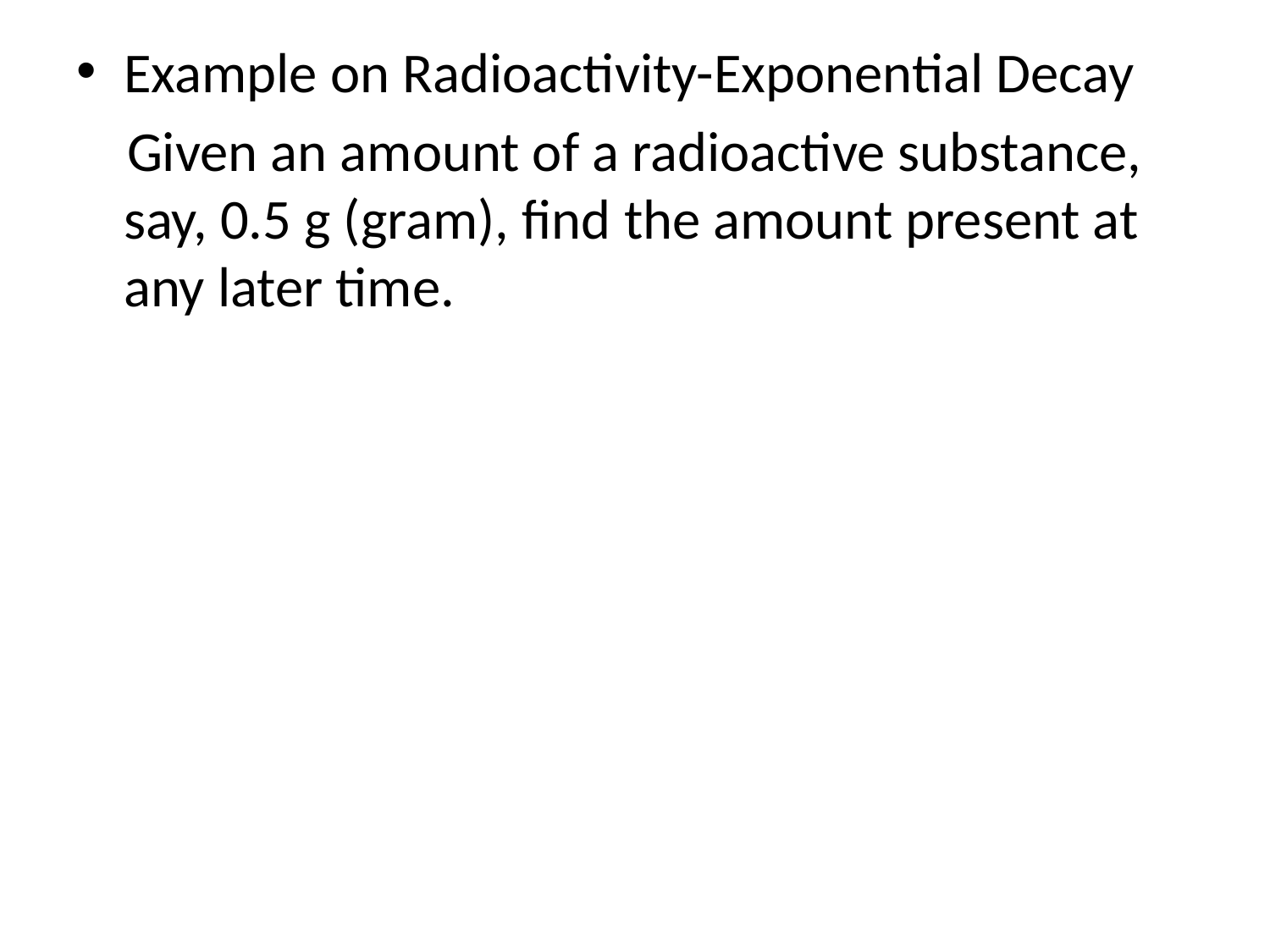

Example on Radioactivity-Exponential Decay
    Given an amount of a radioactive substance, say, 0.5 g (gram), find the amount present at any later time.